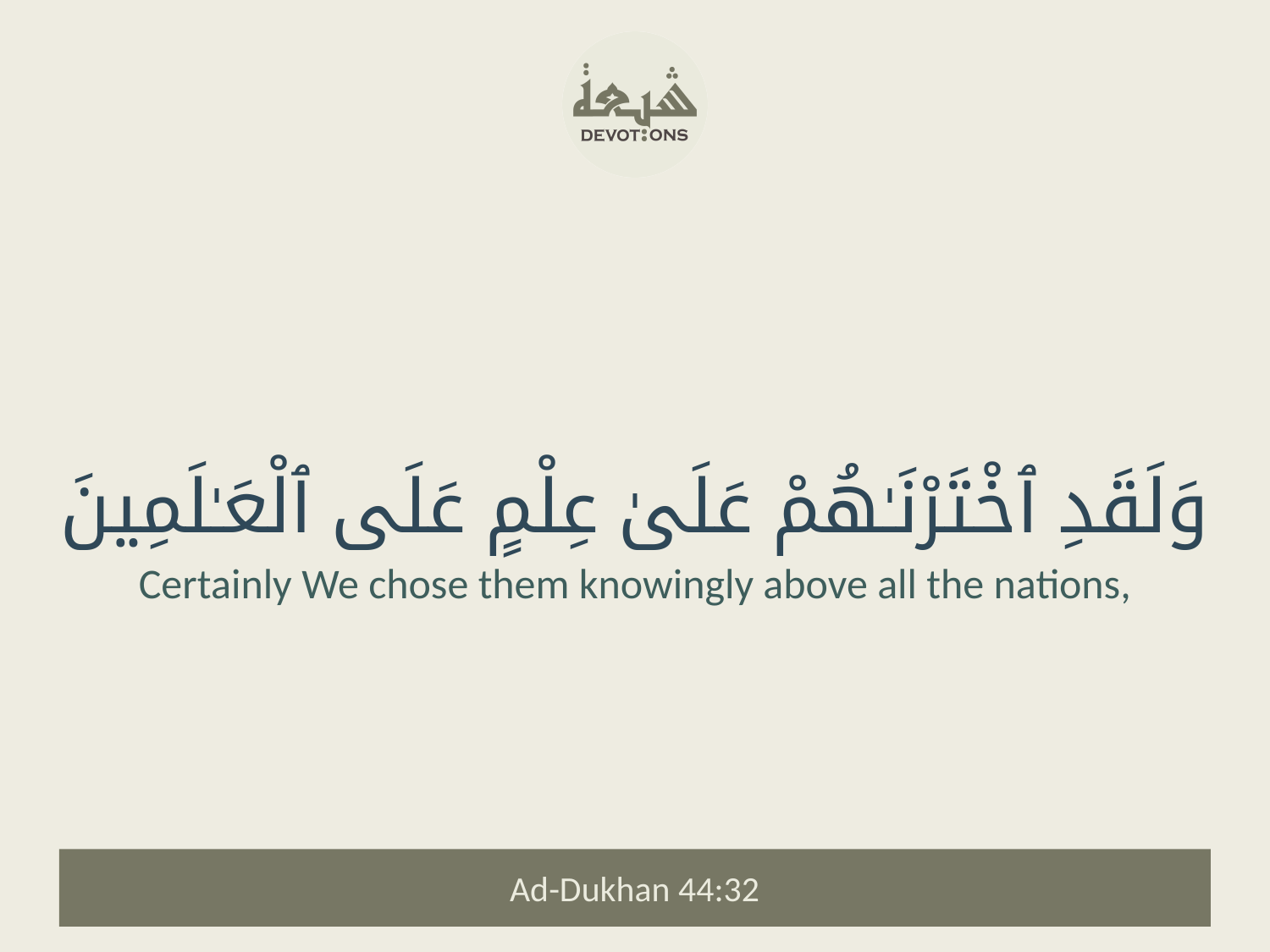

وَلَقَدِ ٱخْتَرْنَـٰهُمْ عَلَىٰ عِلْمٍ عَلَى ٱلْعَـٰلَمِينَ
Certainly We chose them knowingly above all the nations,
Ad-Dukhan 44:32